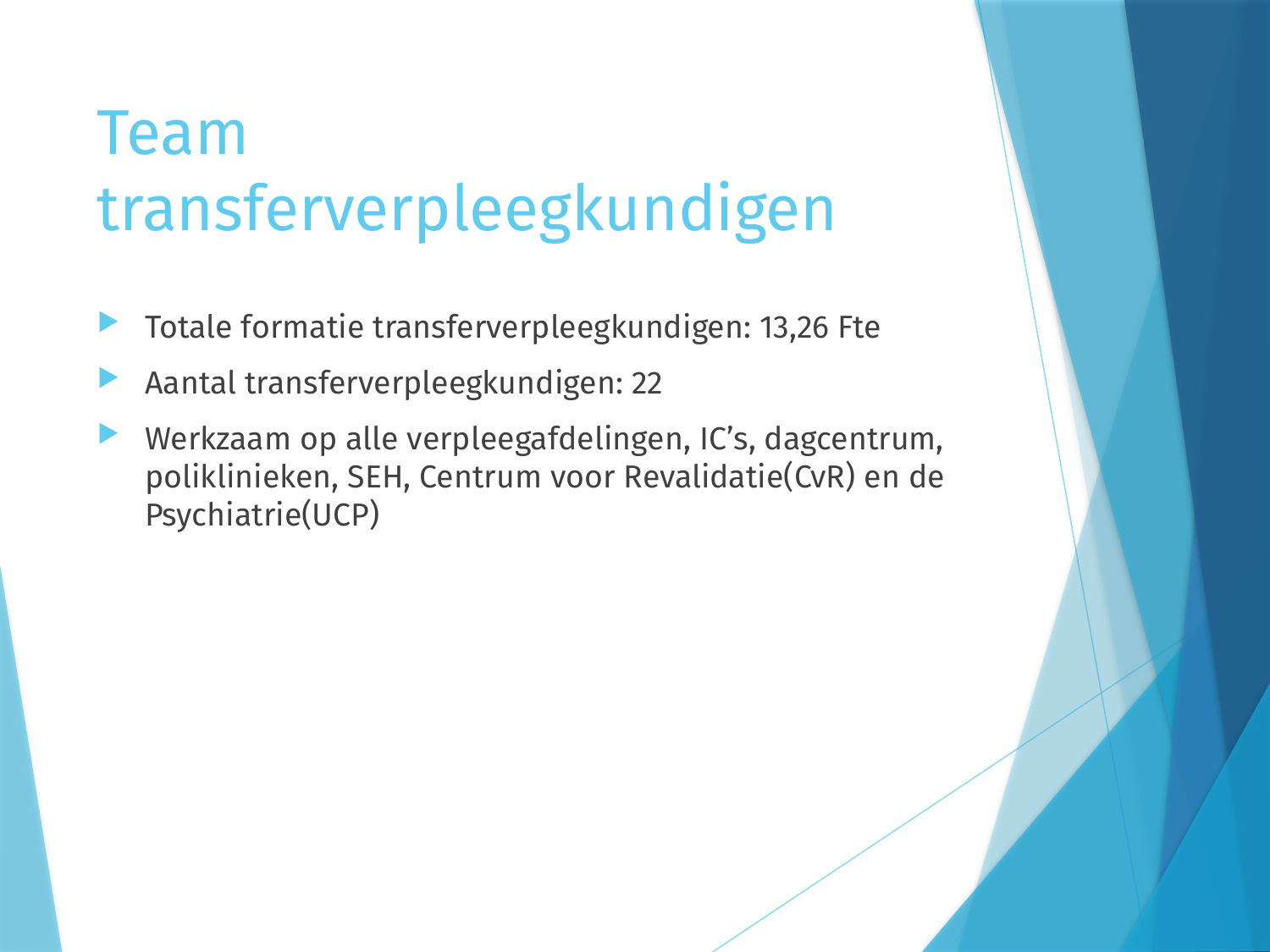

# Team transferverpleegkundigen
Totale formatie transferverpleegkundigen: 13,26 Fte
Aantal transferverpleegkundigen: 22
Werkzaam op alle verpleegafdelingen, IC’s, dagcentrum, poliklinieken, SEH, Centrum voor Revalidatie(CvR) en de Psychiatrie(UCP)